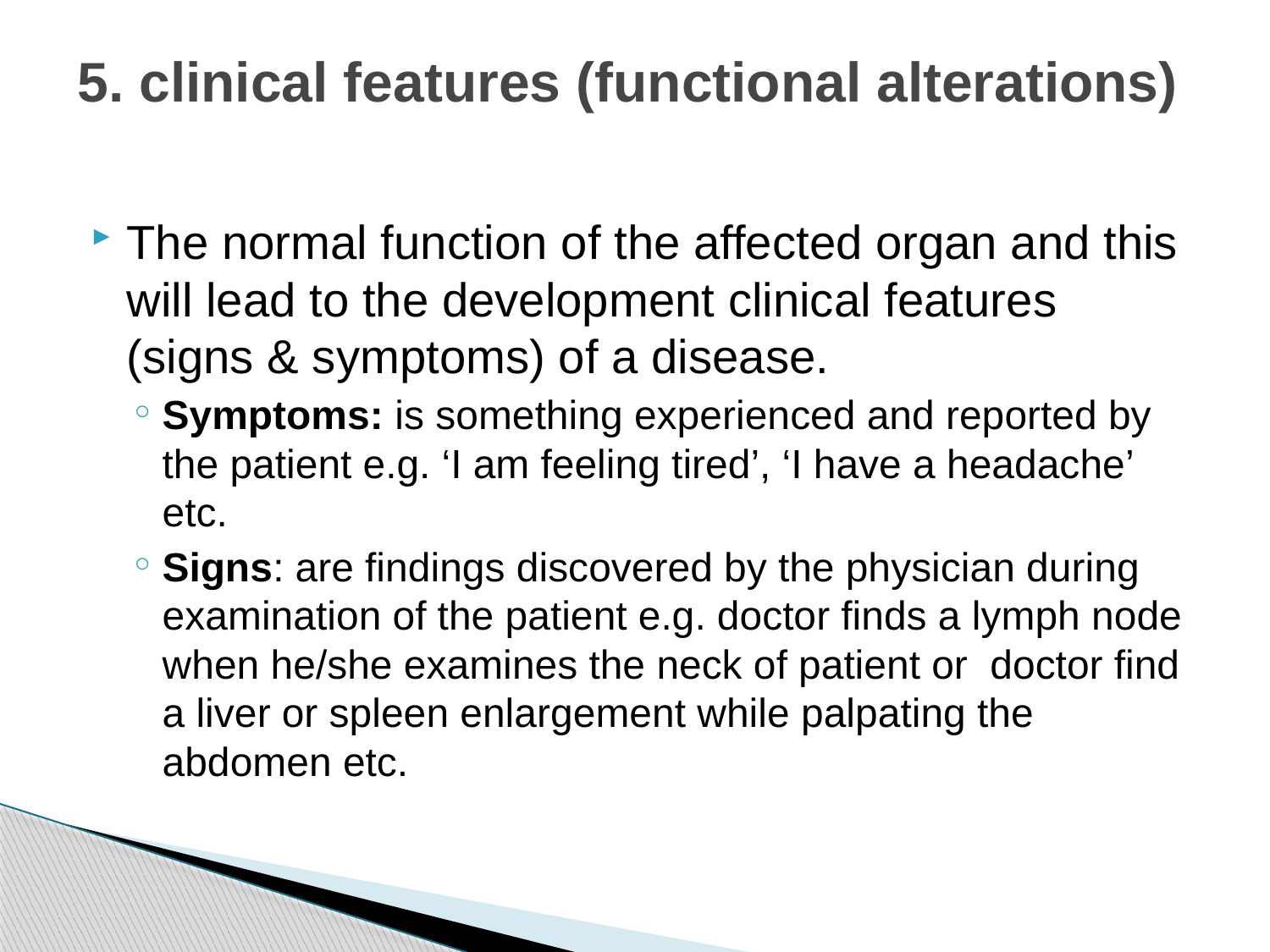

# 5. clinical features (functional alterations)
The normal function of the affected organ and this will lead to the development clinical features (signs & symptoms) of a disease.
Symptoms: is something experienced and reported by the patient e.g. ‘I am feeling tired’, ‘I have a headache’ etc.
Signs: are findings discovered by the physician during examination of the patient e.g. doctor finds a lymph node when he/she examines the neck of patient or  doctor find a liver or spleen enlargement while palpating the abdomen etc.